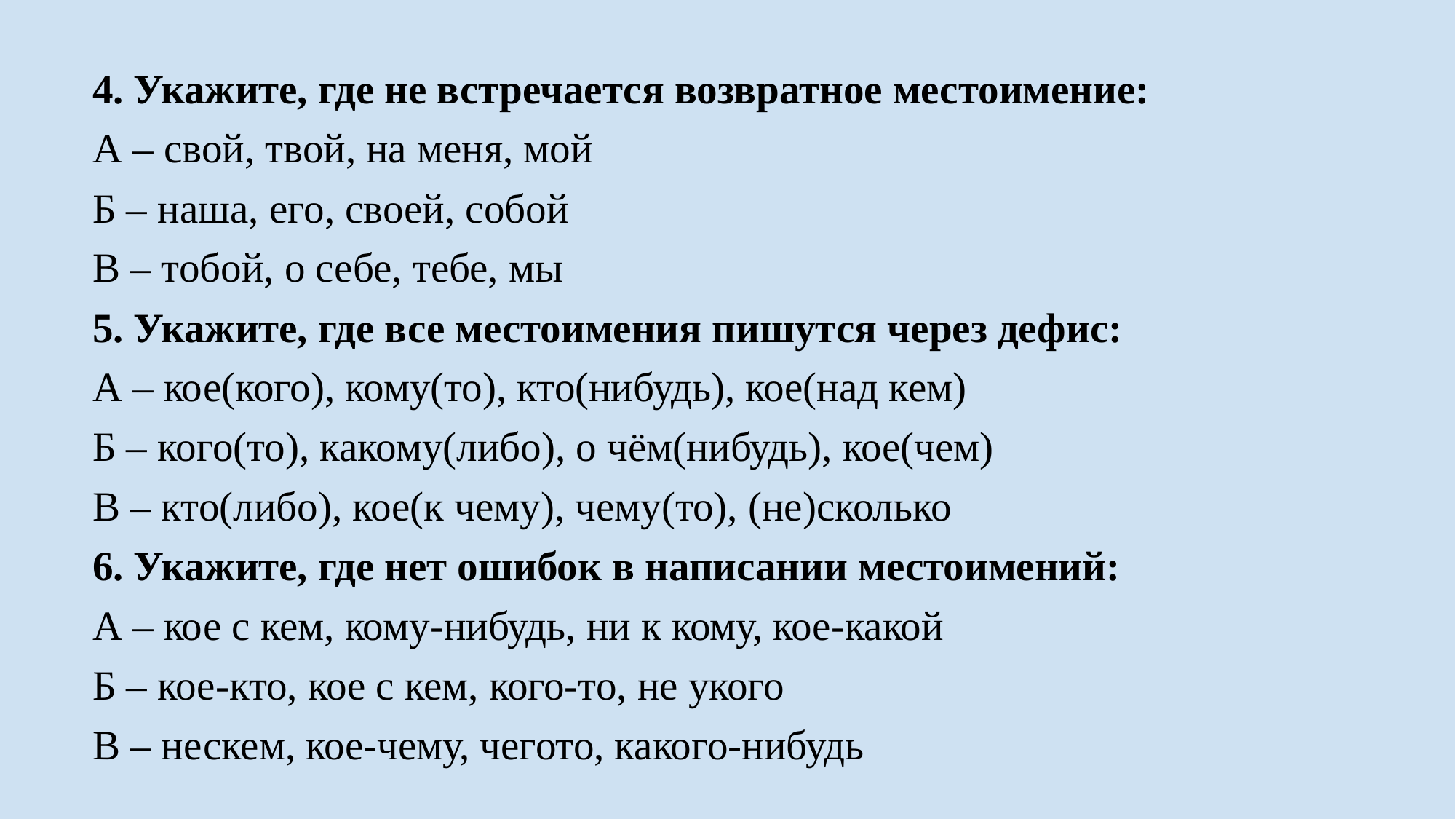

4. Укажите, где не встречается возвратное местоимение:
А – свой, твой, на меня, мой
Б – наша, его, своей, собой
В – тобой, о себе, тебе, мы
5. Укажите, где все местоимения пишутся через дефис:
А – кое(кого), кому(то), кто(нибудь), кое(над кем)
Б – кого(то), какому(либо), о чём(нибудь), кое(чем)
В – кто(либо), кое(к чему), чему(то), (не)сколько
6. Укажите, где нет ошибок в написании местоимений:
А – кое с кем, кому-нибудь, ни к кому, кое-какой
Б – кое-кто, кое с кем, кого-то, не укого
В – нескем, кое-чему, чегото, какого-нибудь